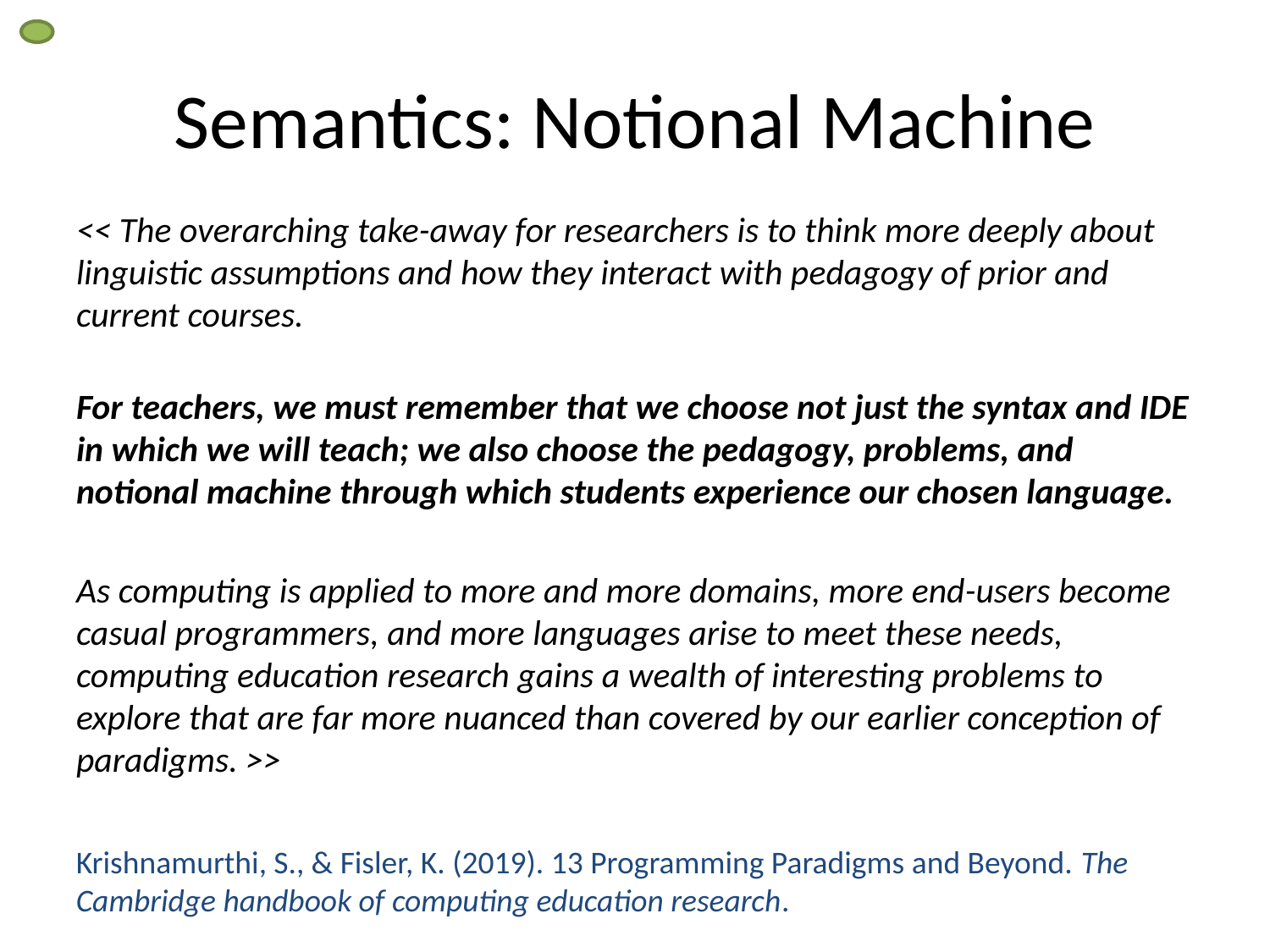

# Semantics: Notional Machine
<< The overarching take-away for researchers is to think more deeply about linguistic assumptions and how they interact with pedagogy of prior and current courses.
For teachers, we must remember that we choose not just the syntax and IDE in which we will teach; we also choose the pedagogy, problems, and notional machine through which students experience our chosen language.

As computing is applied to more and more domains, more end-users become casual programmers, and more languages arise to meet these needs, computing education research gains a wealth of interesting problems to explore that are far more nuanced than covered by our earlier conception of paradigms. >>
Krishnamurthi, S., & Fisler, K. (2019). 13 Programming Paradigms and Beyond. The Cambridge handbook of computing education research.